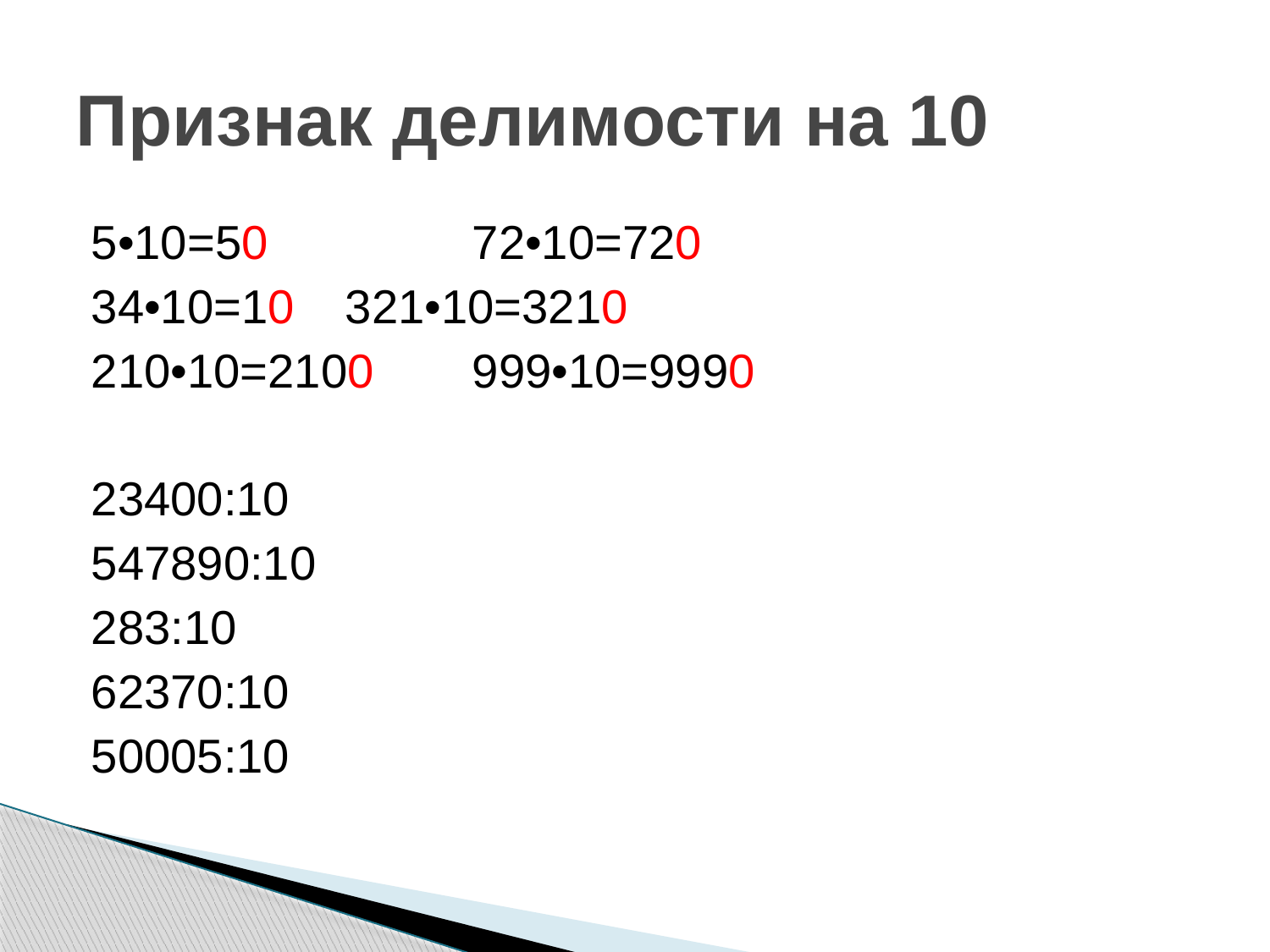

# Признак делимости на 10
5•10=50		72•10=720
34•10=10	321•10=3210
210•10=2100	999•10=9990

23400:10
547890:10
283:10
62370:10
50005:10